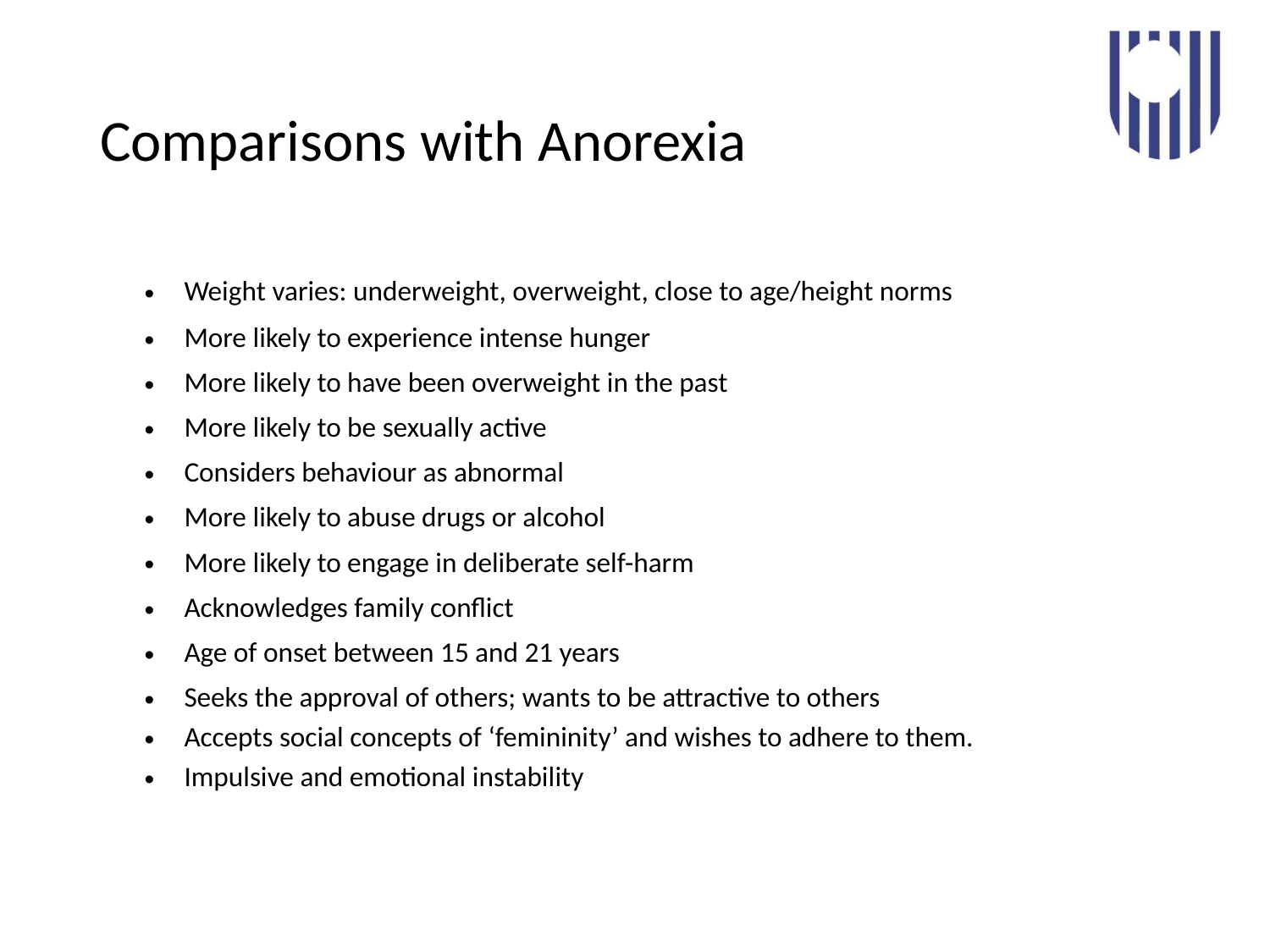

# Comparisons with Anorexia
|  |
| --- |
| Weight varies: underweight, overweight, close to age/height norms |
| More likely to experience intense hunger |
| More likely to have been overweight in the past |
| More likely to be sexually active |
| Considers behaviour as abnormal |
| More likely to abuse drugs or alcohol |
| More likely to engage in deliberate self-harm |
| Acknowledges family conflict |
| Age of onset between 15 and 21 years |
| Seeks the approval of others; wants to be attractive to others |
| Accepts social concepts of ‘femininity’ and wishes to adhere to them. |
| Impulsive and emotional instability |